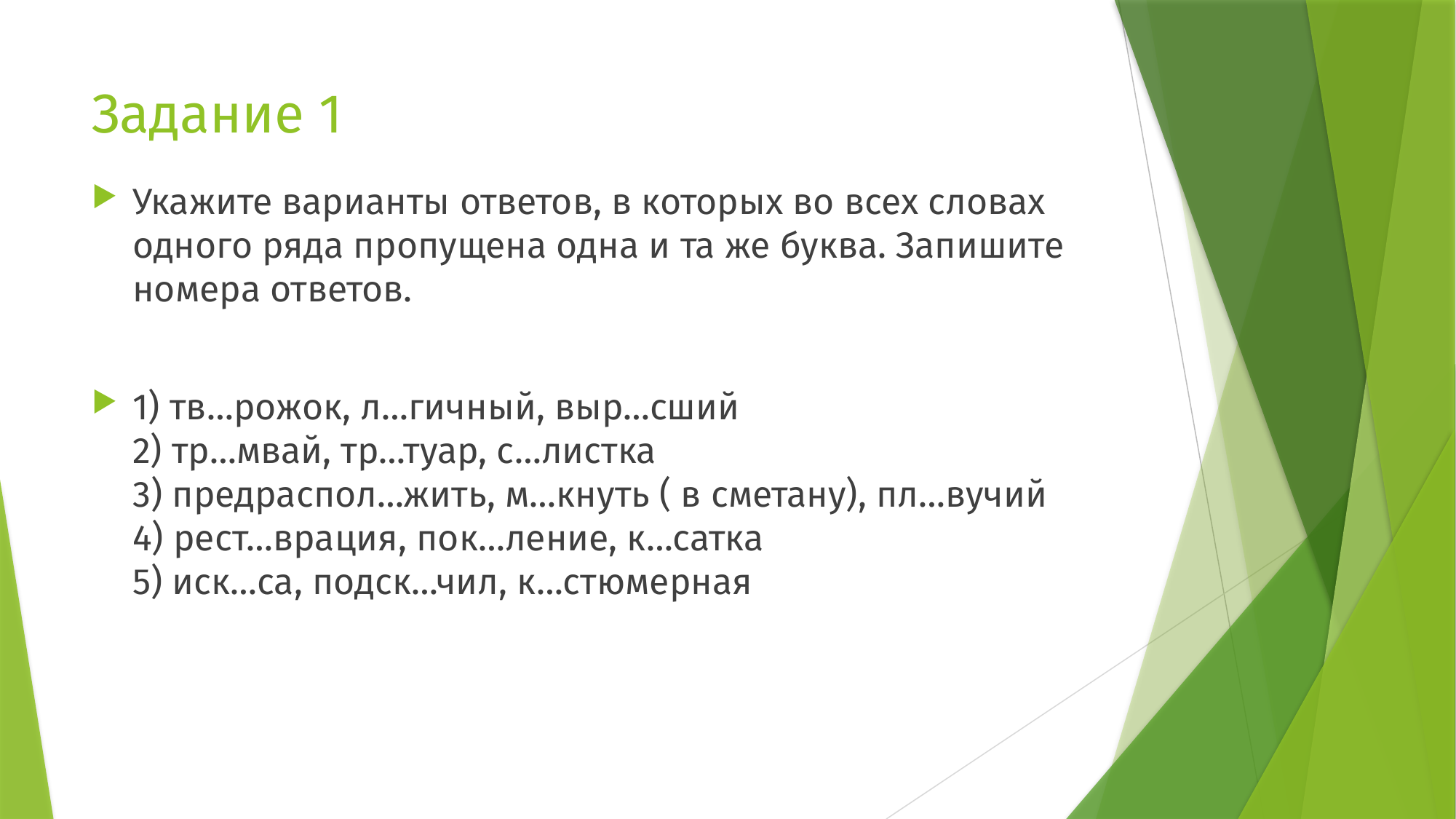

# Задание 1
Укажите варианты ответов, в которых во всех словах одного ряда пропущена одна и та же буква. Запишите номера ответов.

1) тв…рожок, л…гичный, выр…сший
2) тр…мвай, тр…туар, с…листка
3) предраспол…жить, м…кнуть ( в сметану), пл…вучий
4) рест…врация, пок…ление, к…сатка
5) иск…са, подск…чил, к…стюмерная